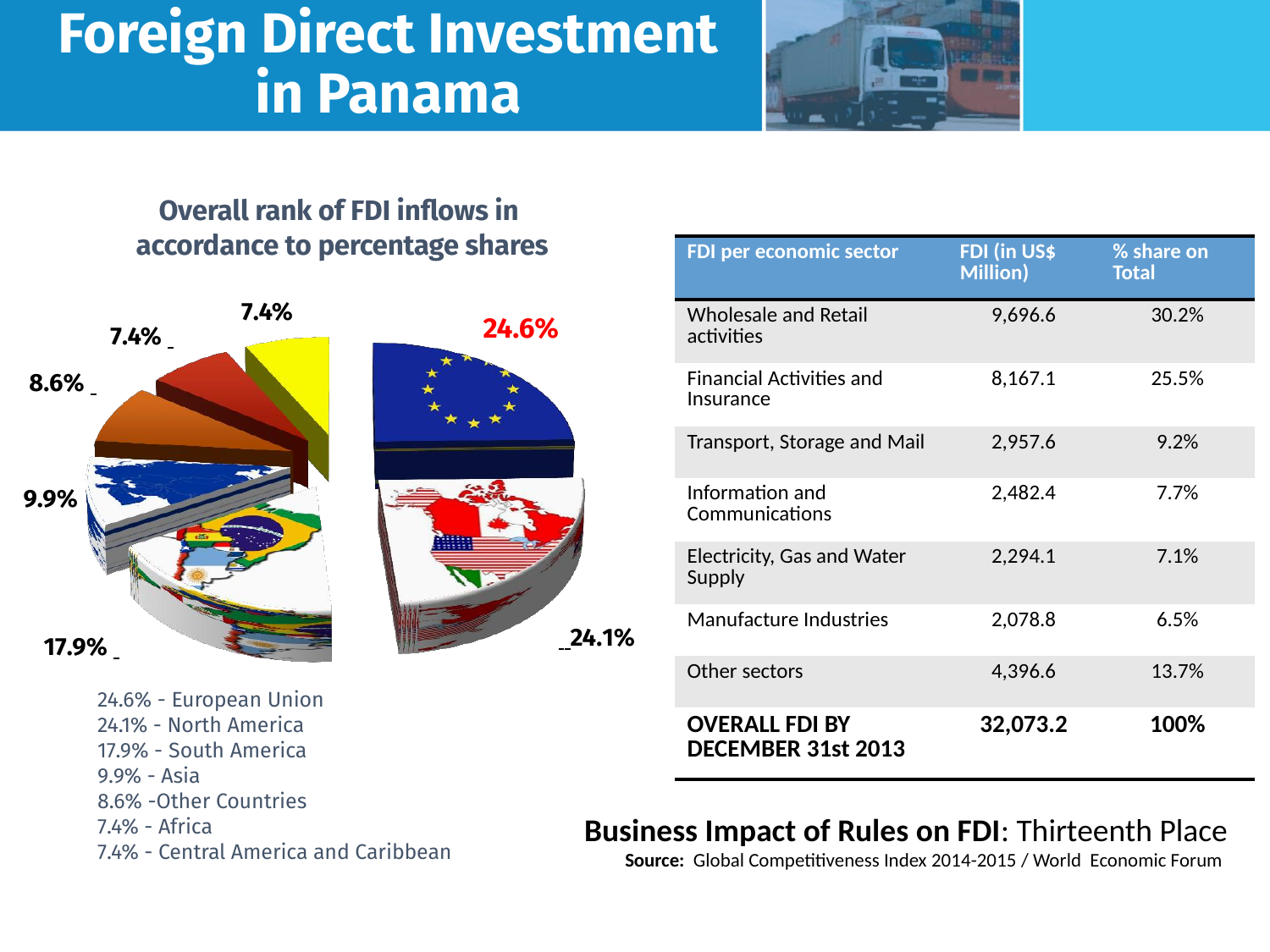

# Foreign Direct Investment in Panama

Overall rank of FDI inflows in
accordance to percentage shares
7.4%
24.6%
7.4%
8.6%

9.9%
  24.1%
17.9%

24.6% - European Union
24.1% - North America
17.9% - South America
9.9% - Asia
8.6% -Other Countries
7.4% - Africa
7.4% - Central America and Caribbean

| FDI per economic sector | FDI (in US$ Million) | % share on Total |
| --- | --- | --- |
| Wholesale and Retail activities | 9,696.6 | 30.2% |
| Financial Activities and Insurance | 8,167.1 | 25.5% |
| Transport, Storage and Mail | 2,957.6 | 9.2% |
| Information and Communications | 2,482.4 | 7.7% |
| Electricity, Gas and Water Supply | 2,294.1 | 7.1% |
| Manufacture Industries | 2,078.8 | 6.5% |
| Other sectors | 4,396.6 | 13.7% |
| OVERALL FDI BY DECEMBER 31st 2013 | 32,073.2 | 100% |
Business Impact of Rules on FDI: Thirteenth Place
Source:  Global Competitiveness Index 2014-2015 / World  Economic Forum